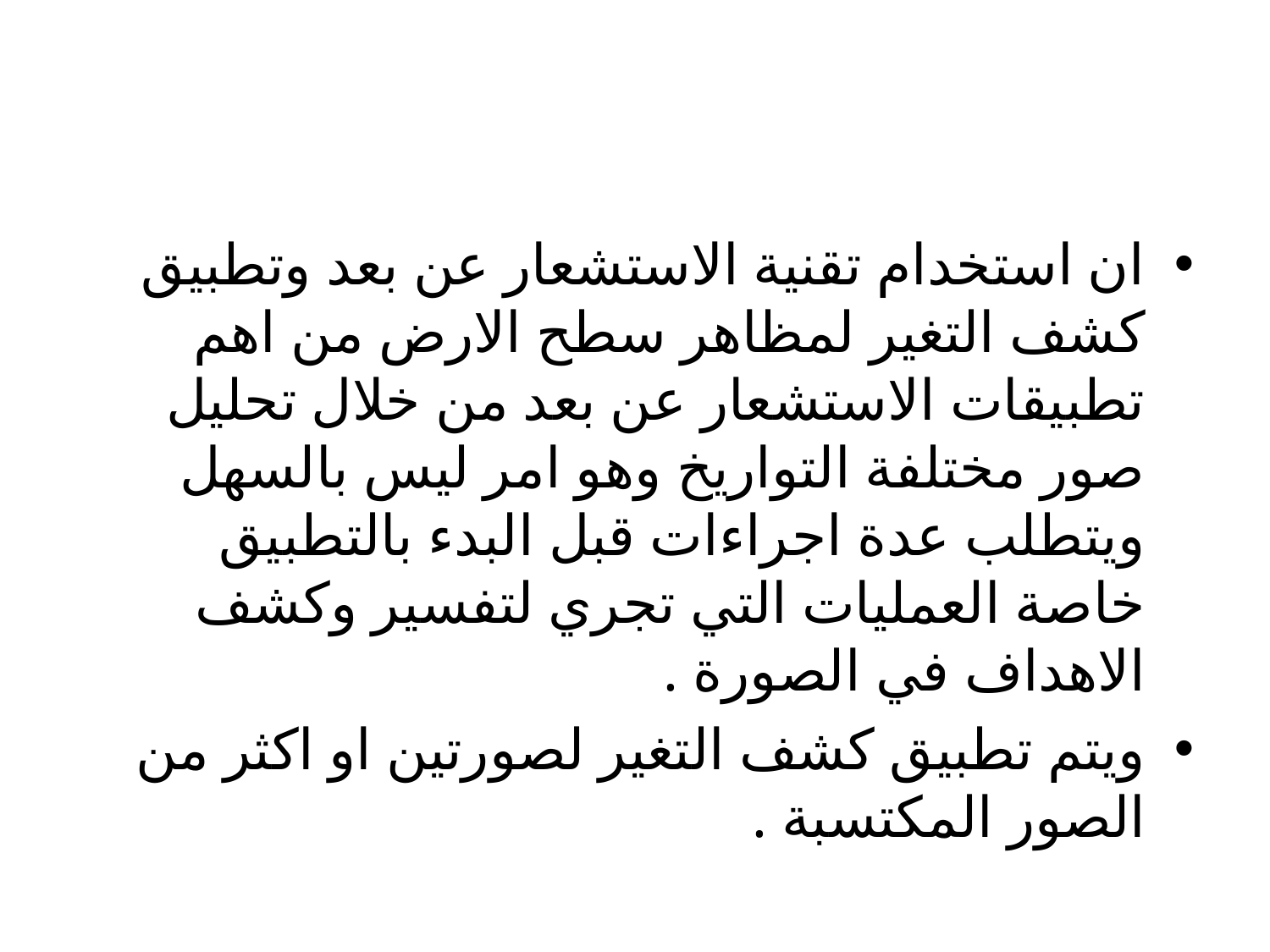

ان استخدام تقنية الاستشعار عن بعد وتطبيق كشف التغير لمظاهر سطح الارض من اهم تطبيقات الاستشعار عن بعد من خلال تحليل صور مختلفة التواريخ وهو امر ليس بالسهل ويتطلب عدة اجراءات قبل البدء بالتطبيق خاصة العمليات التي تجري لتفسير وكشف الاهداف في الصورة .
ويتم تطبيق كشف التغير لصورتين او اكثر من الصور المكتسبة .